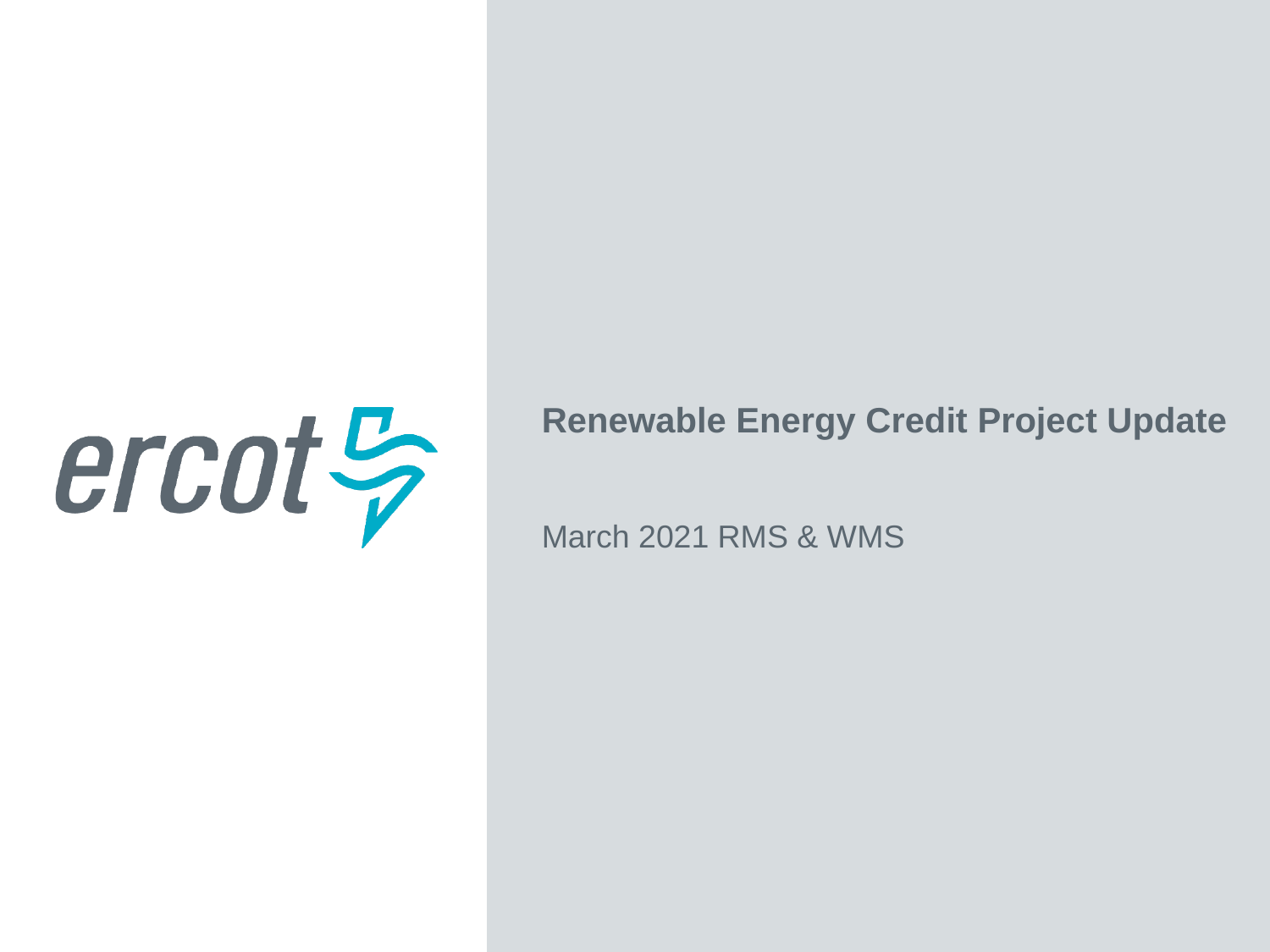

Renewable Energy Credit Project Update

March 2021 RMS & WMS